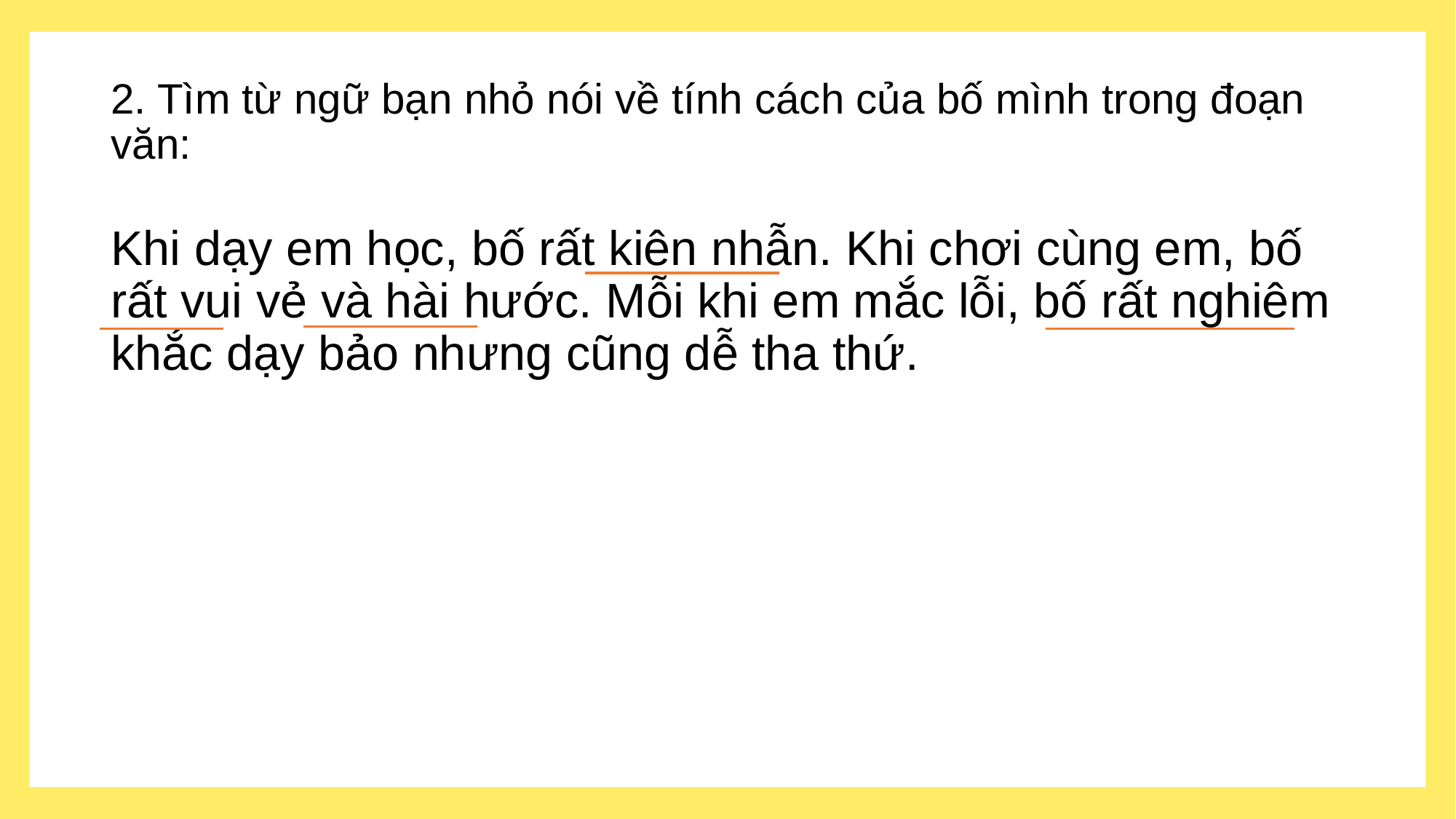

# 2. Tìm từ ngữ bạn nhỏ nói về tính cách của bố mình trong đoạn văn:
Khi dạy em học, bố rất kiên nhẫn. Khi chơi cùng em, bố rất vui vẻ và hài hước. Mỗi khi em mắc lỗi, bố rất nghiêm khắc dạy bảo nhưng cũng dễ tha thứ.